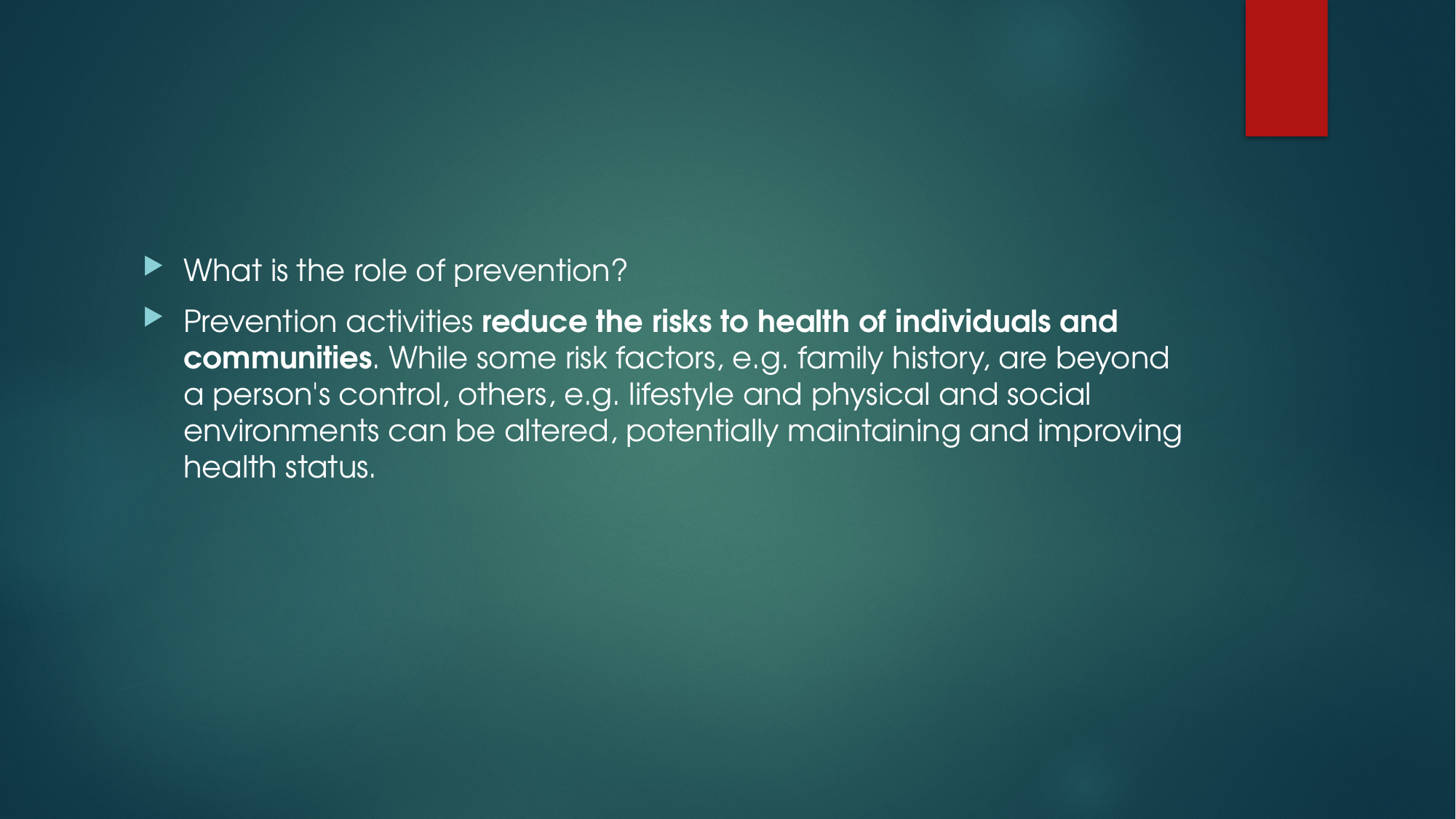

What is the role of prevention?
Prevention activities reduce the risks to health of individuals and communities. While some risk factors, e.g. family history, are beyond a person's control, others, e.g. lifestyle and physical and social environments can be altered, potentially maintaining and improving health status.